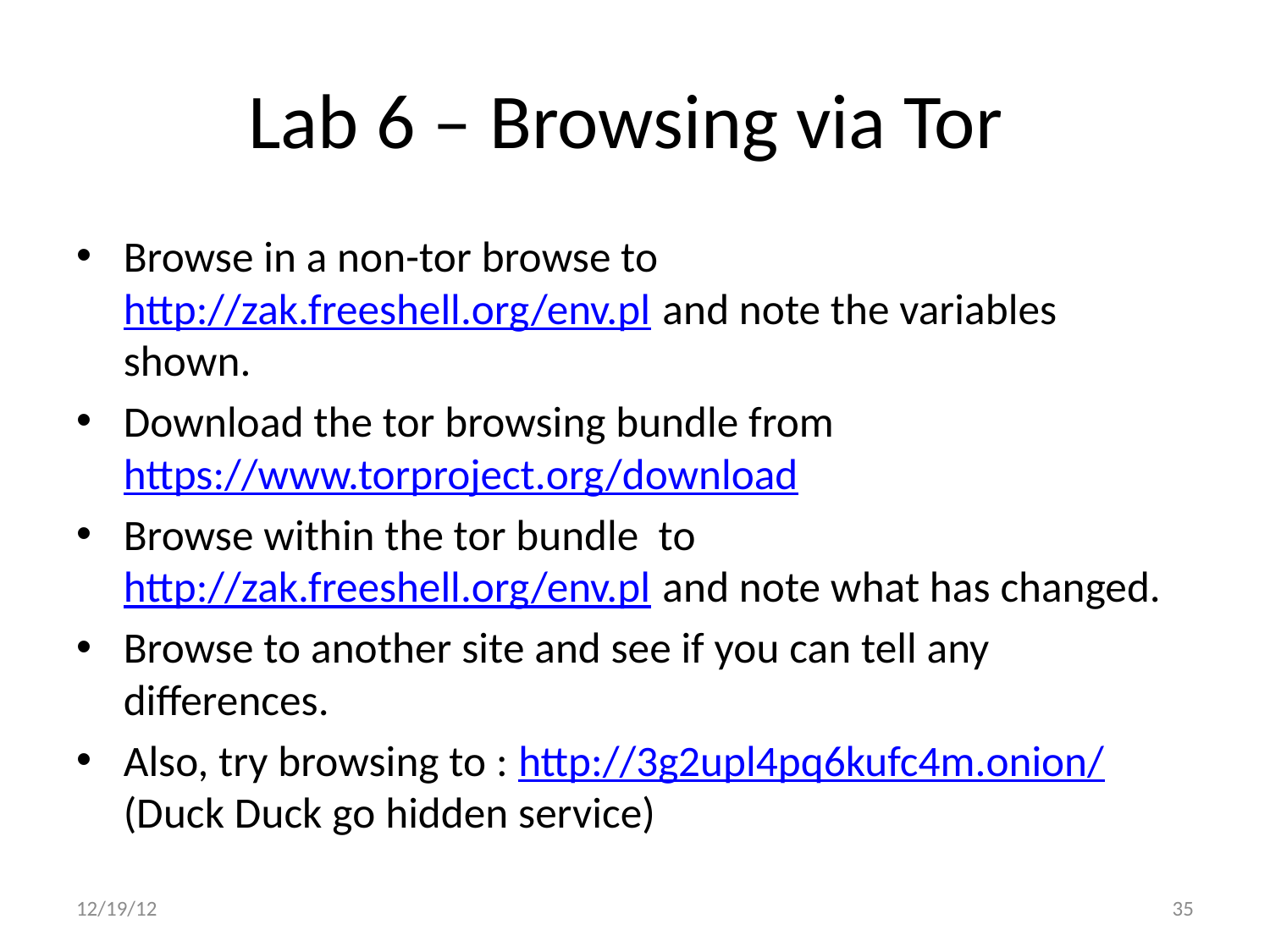

# Lab 6 – Browsing via Tor
Browse in a non-tor browse to http://zak.freeshell.org/env.pl and note the variables shown.
Download the tor browsing bundle from https://www.torproject.org/download
Browse within the tor bundle  to http://zak.freeshell.org/env.pl and note what has changed.
Browse to another site and see if you can tell any differences.
Also, try browsing to : http://3g2upl4pq6kufc4m.onion/  (Duck Duck go hidden service)
12/19/12
35